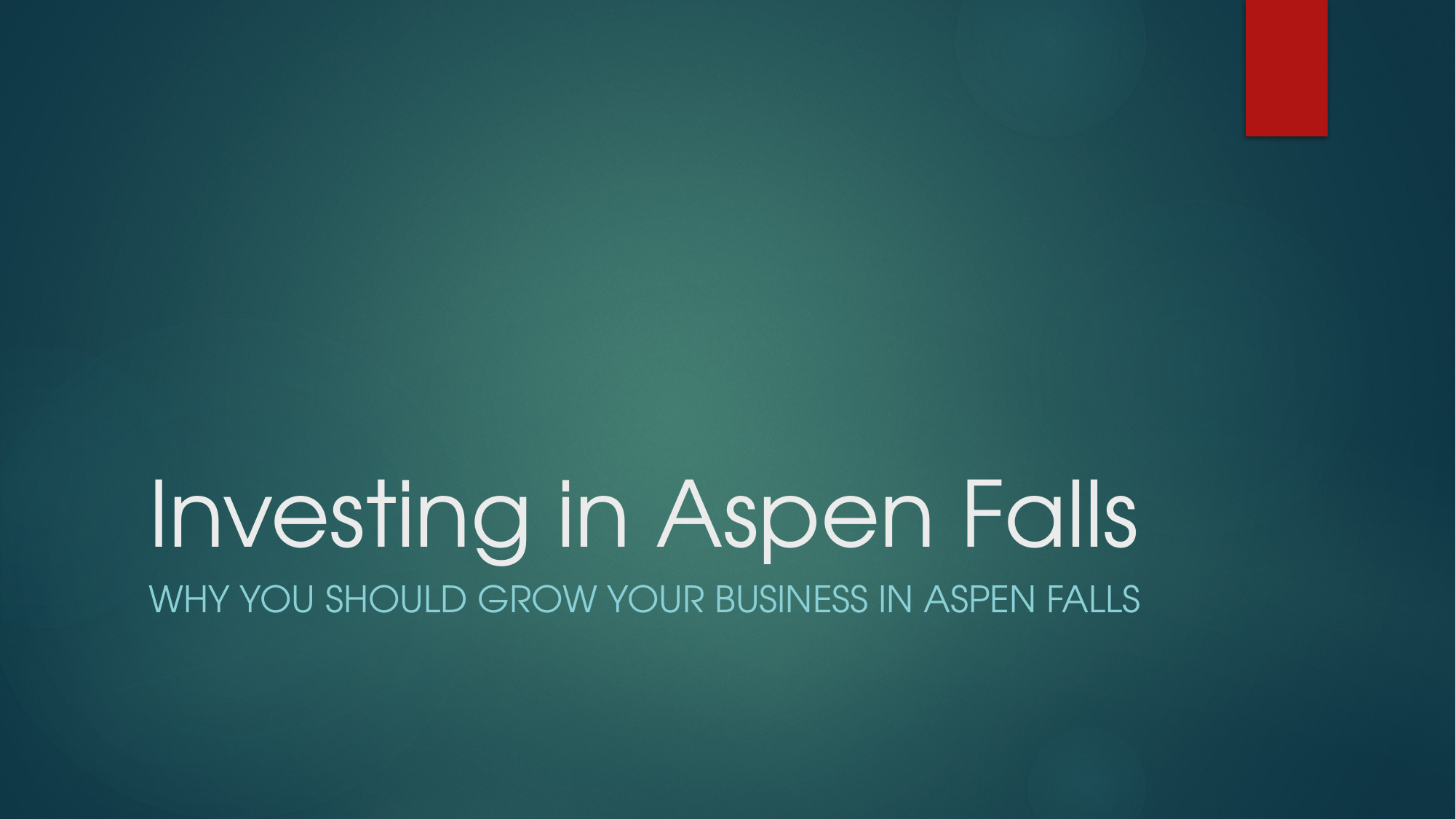

# Investing in Aspen Falls
Why you should grow your business in Aspen Falls